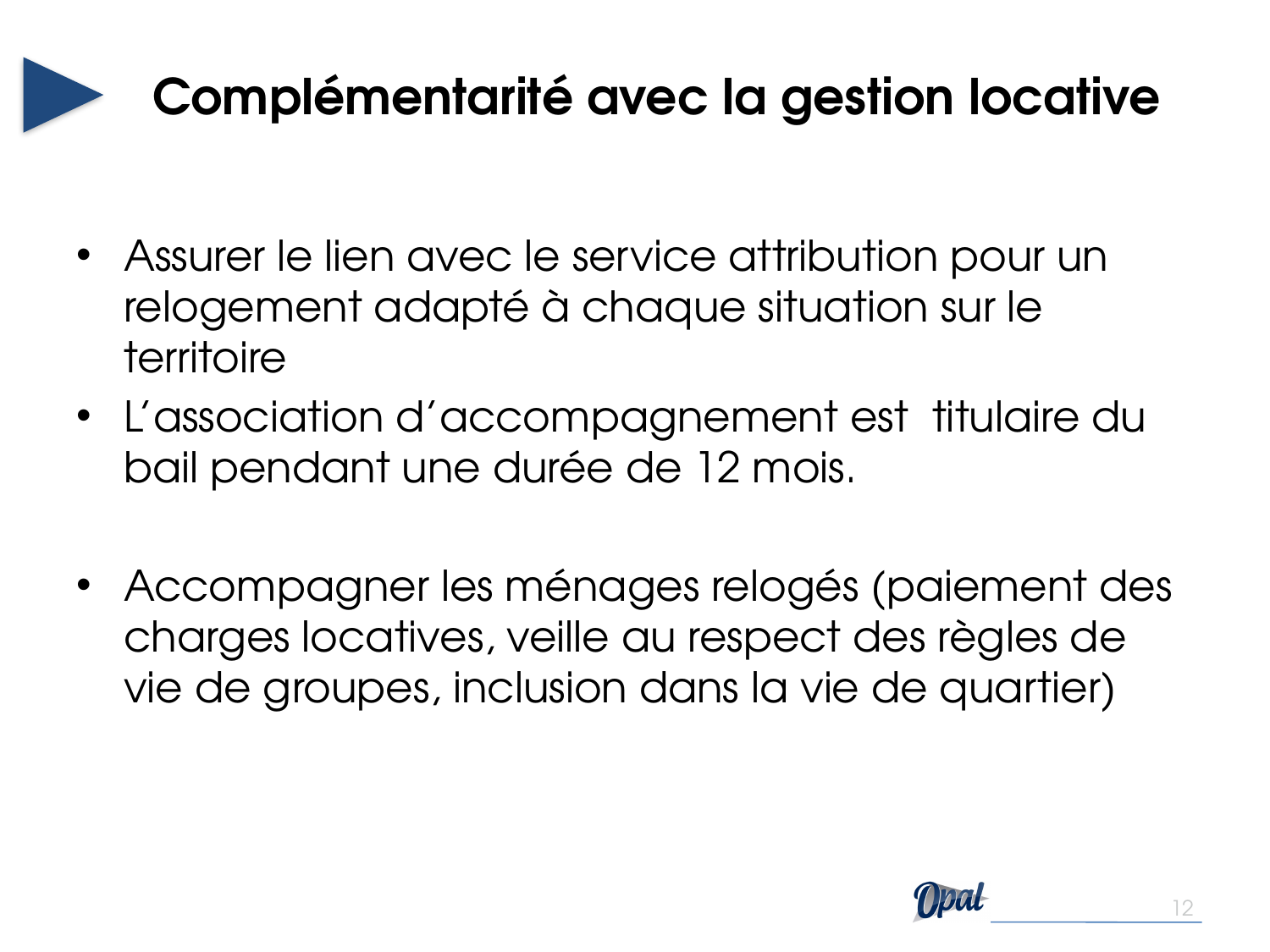

# Complémentarité avec la gestion locative
Assurer le lien avec le service attribution pour un relogement adapté à chaque situation sur le territoire
L’association d’accompagnement est  titulaire du bail pendant une durée de 12 mois.

Accompagner les ménages relogés (paiement des charges locatives, veille au respect des règles de vie de groupes, inclusion dans la vie de quartier)

12